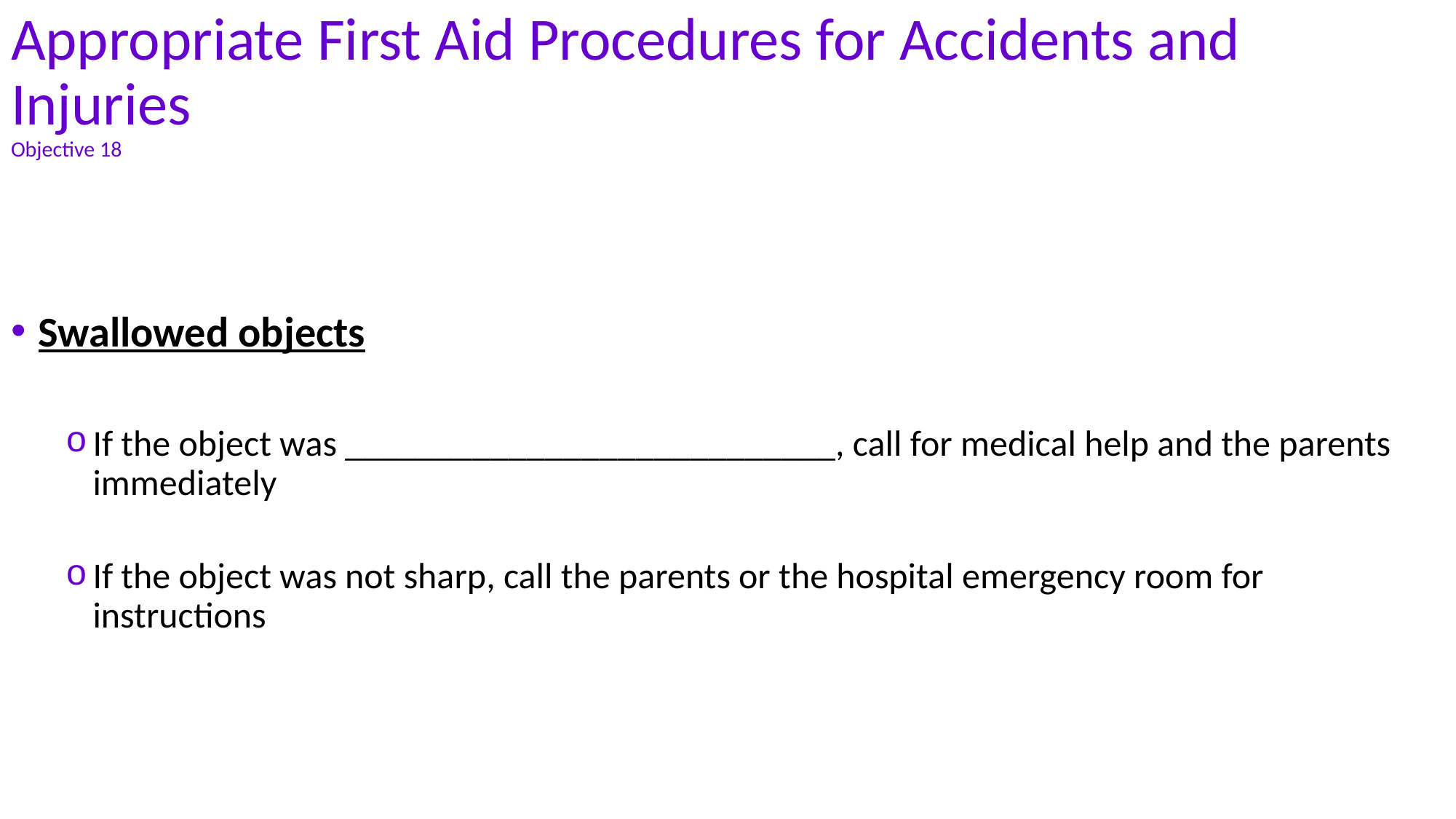

# Appropriate First Aid Procedures for Accidents and Injuries Objective 18

Swallowed objects

If the object was ___________________________, call for medical help and the parents immediately

If the object was not sharp, call the parents or the hospital emergency room for instructions